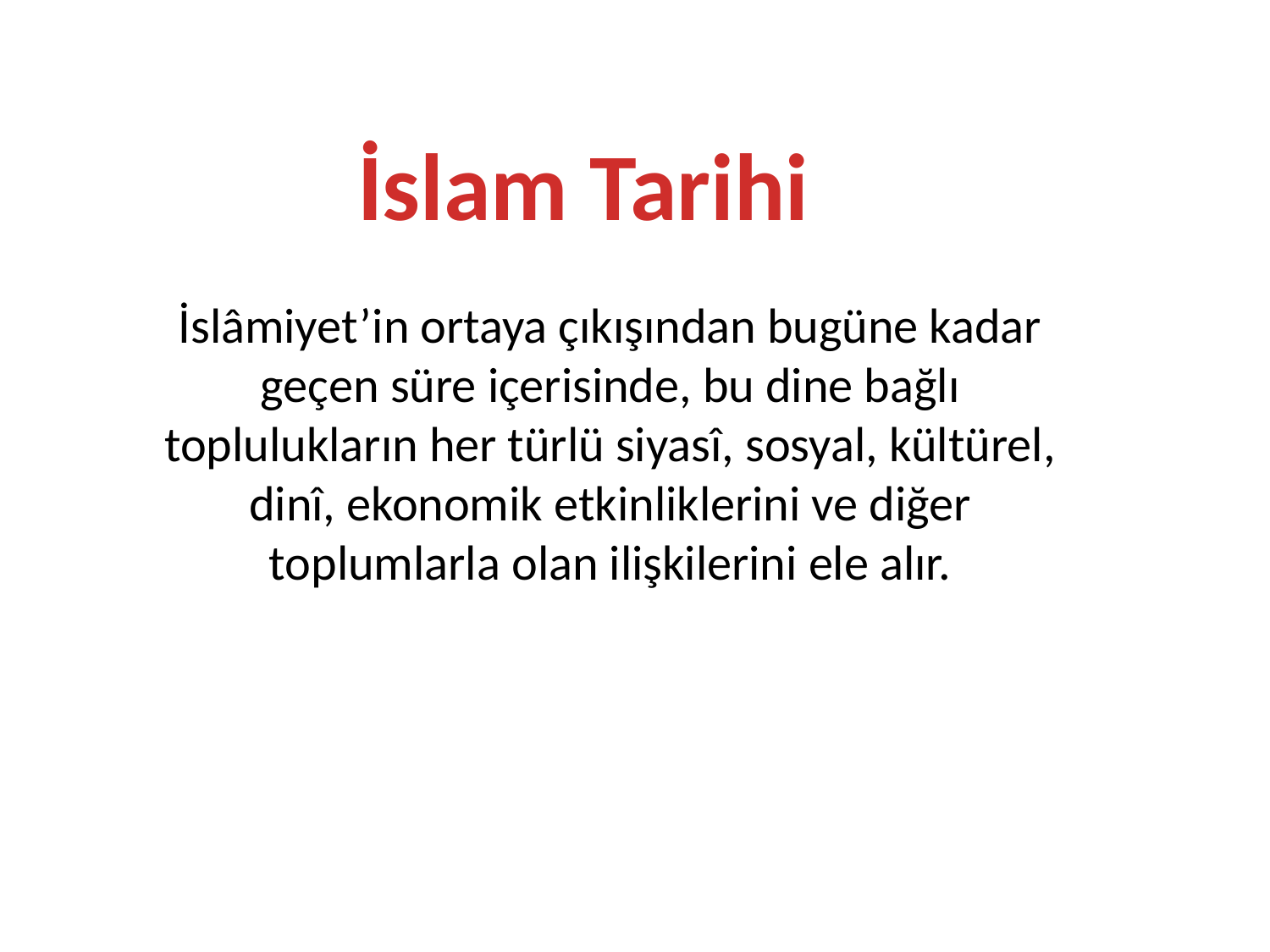

İslam Tarihi
İslâmiyet’in ortaya çıkışından bugüne kadar geçen süre içerisinde, bu dine bağlı toplulukların her türlü siyasî, sosyal, kültürel, dinî, ekonomik etkinliklerini ve diğer toplumlarla olan ilişkilerini ele alır.